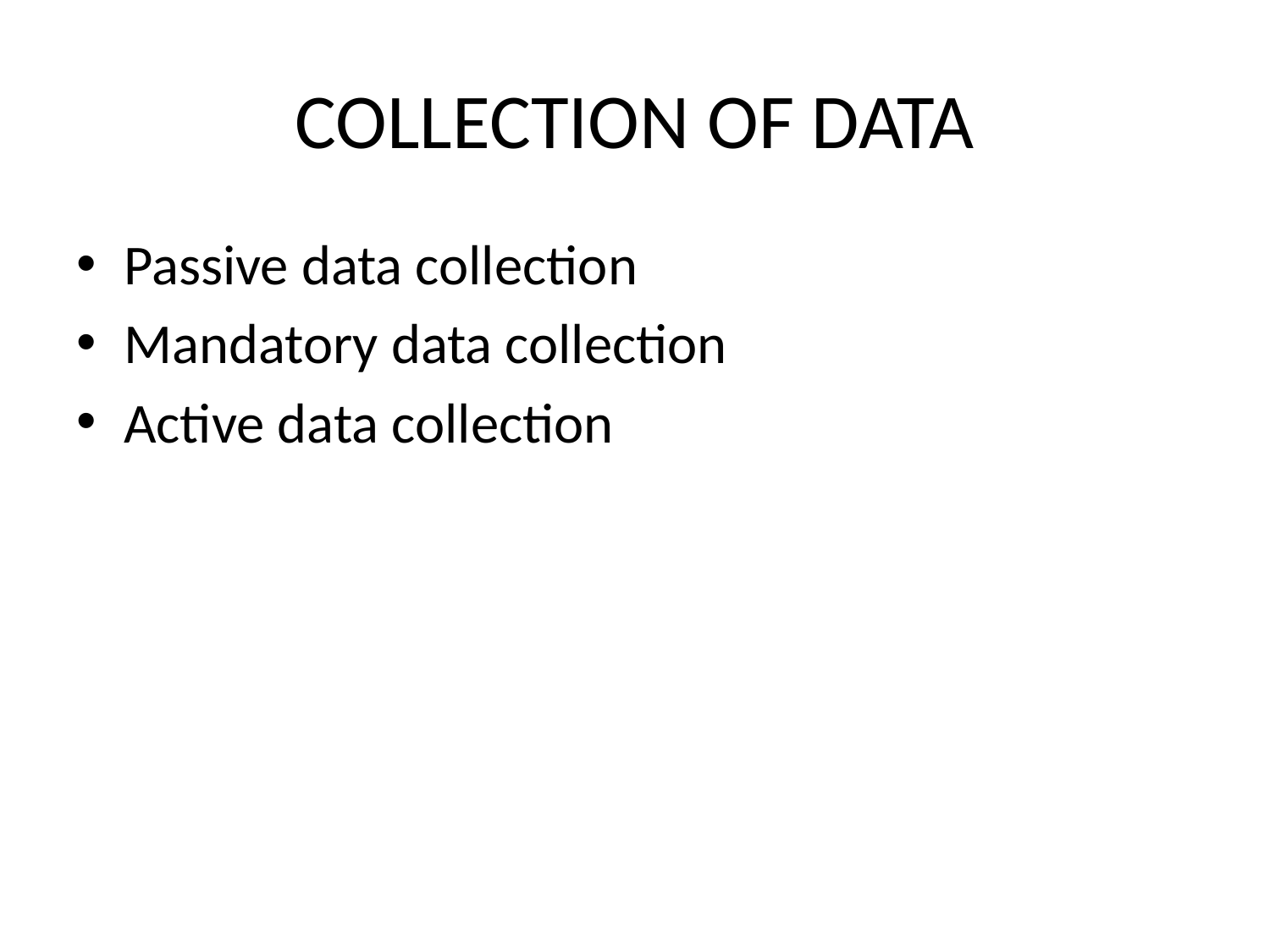

# COLLECTION OF DATA
Passive data collection
Mandatory data collection
Active data collection